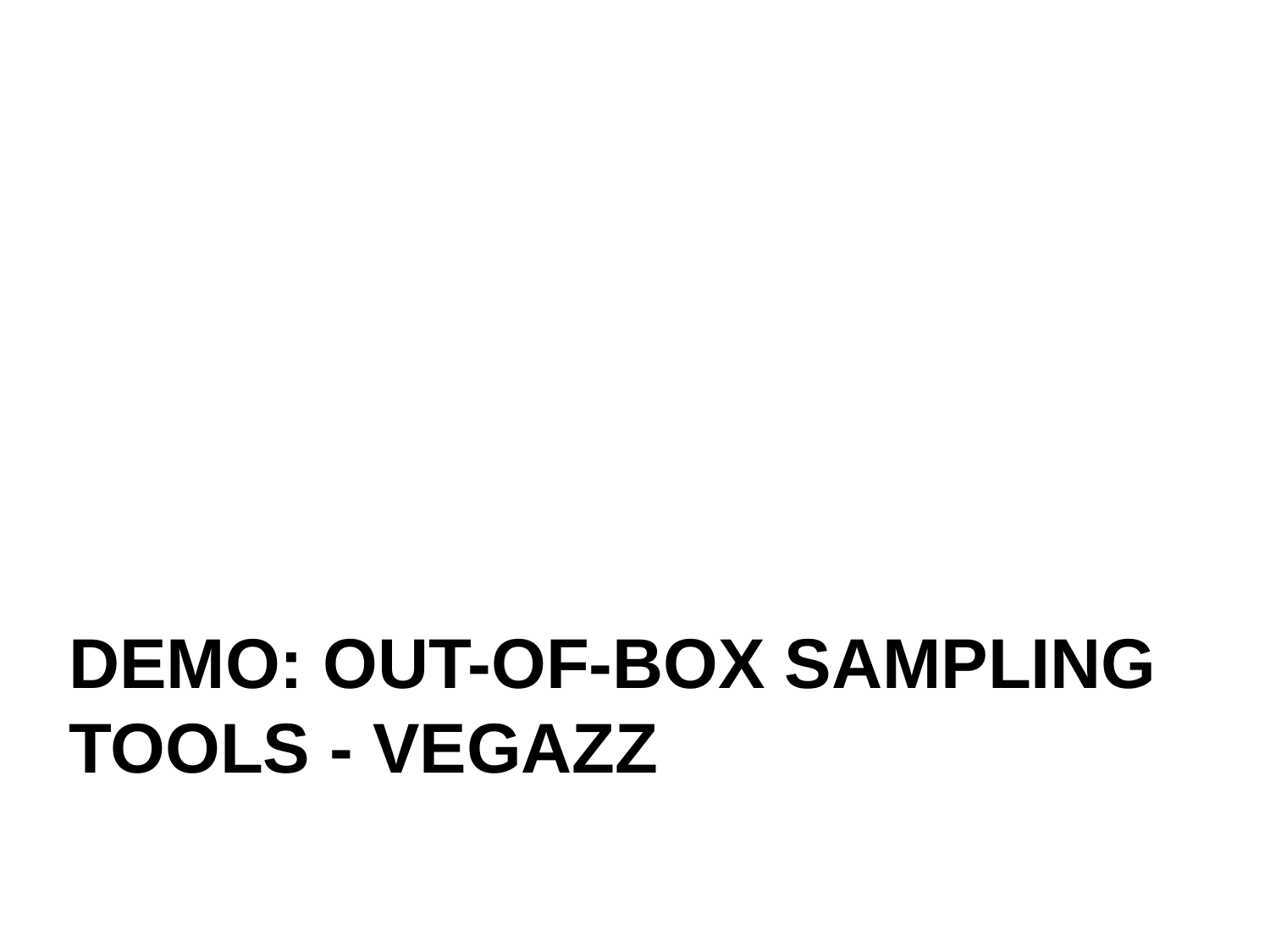

# DEMO: out-of-box sampling tools - vegaZZ